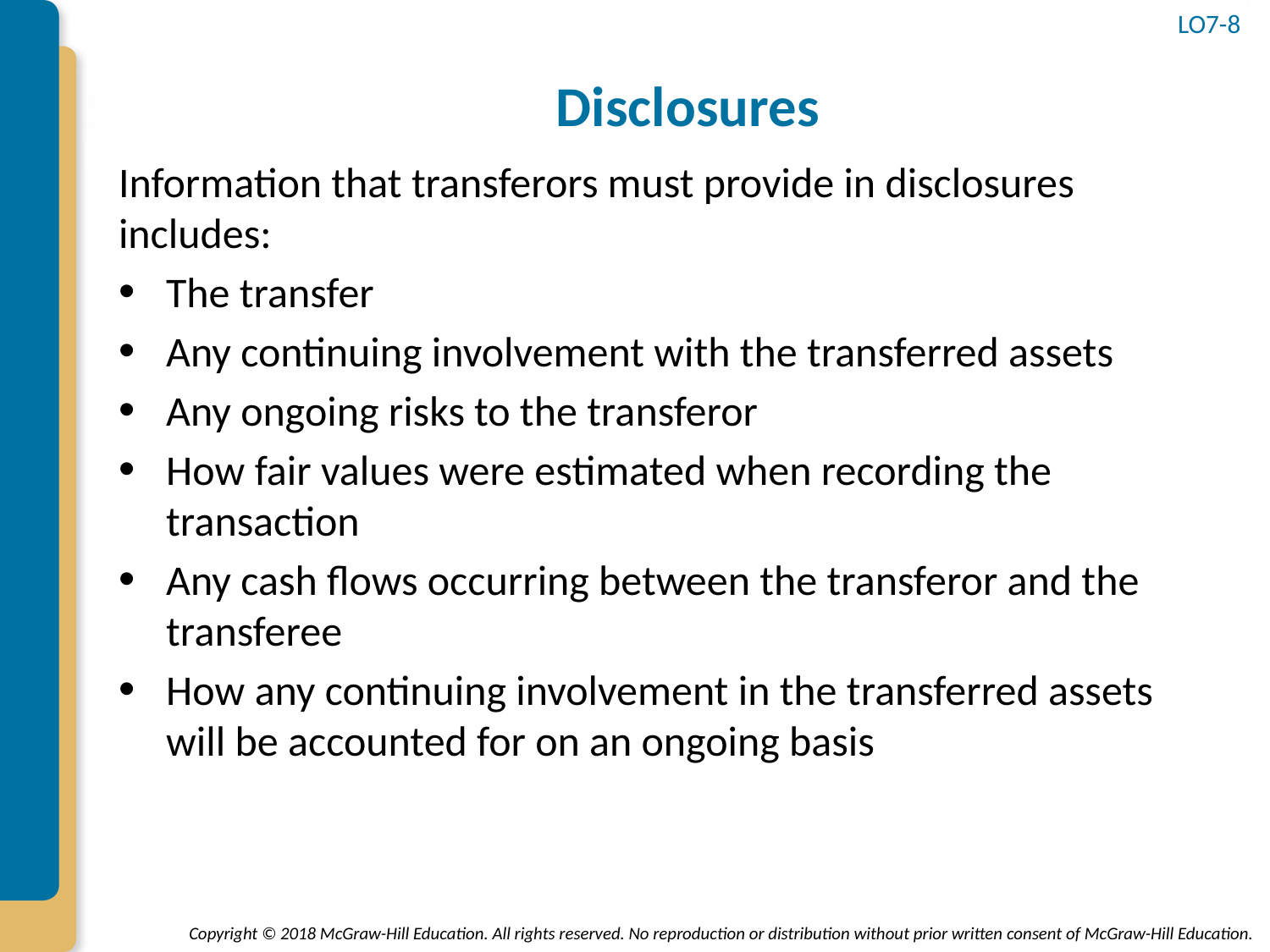

# Disclosures
LO7-8
Information that transferors must provide in disclosures includes:
The transfer
Any continuing involvement with the transferred assets
Any ongoing risks to the transferor
How fair values were estimated when recording the transaction
Any cash flows occurring between the transferor and the transferee
How any continuing involvement in the transferred assets will be accounted for on an ongoing basis